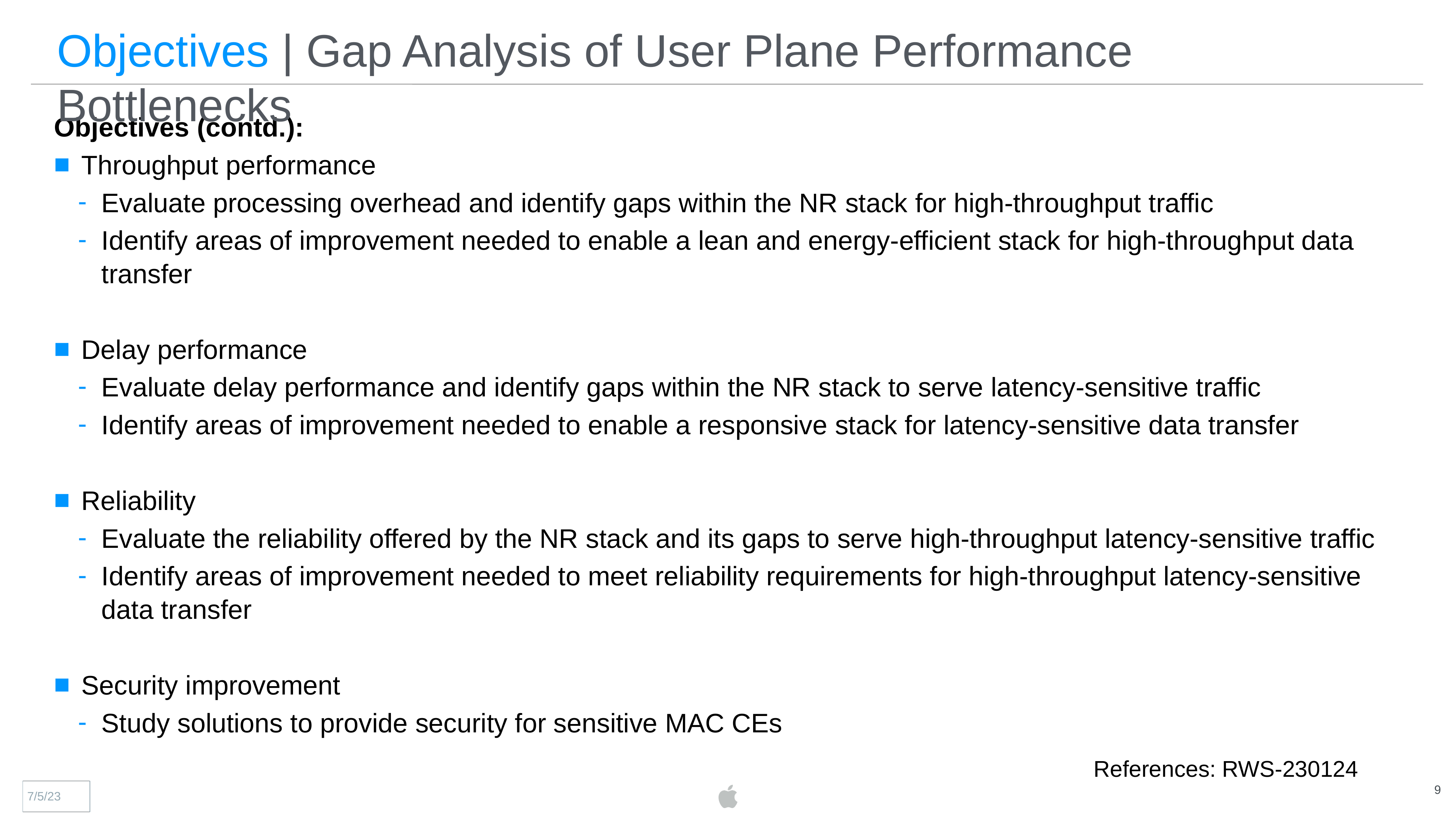

Objectives | Gap Analysis of User Plane Performance Bottlenecks
Objectives (contd.):
Throughput performance
Evaluate processing overhead and identify gaps within the NR stack for high-throughput traffic
Identify areas of improvement needed to enable a lean and energy-efficient stack for high-throughput data transfer

Delay performance
Evaluate delay performance and identify gaps within the NR stack to serve latency-sensitive traffic
Identify areas of improvement needed to enable a responsive stack for latency-sensitive data transfer

Reliability
Evaluate the reliability offered by the NR stack and its gaps to serve high-throughput latency-sensitive traffic
Identify areas of improvement needed to meet reliability requirements for high-throughput latency-sensitive data transfer

Security improvement
Study solutions to provide security for sensitive MAC CEs

References: RWS-230124
9